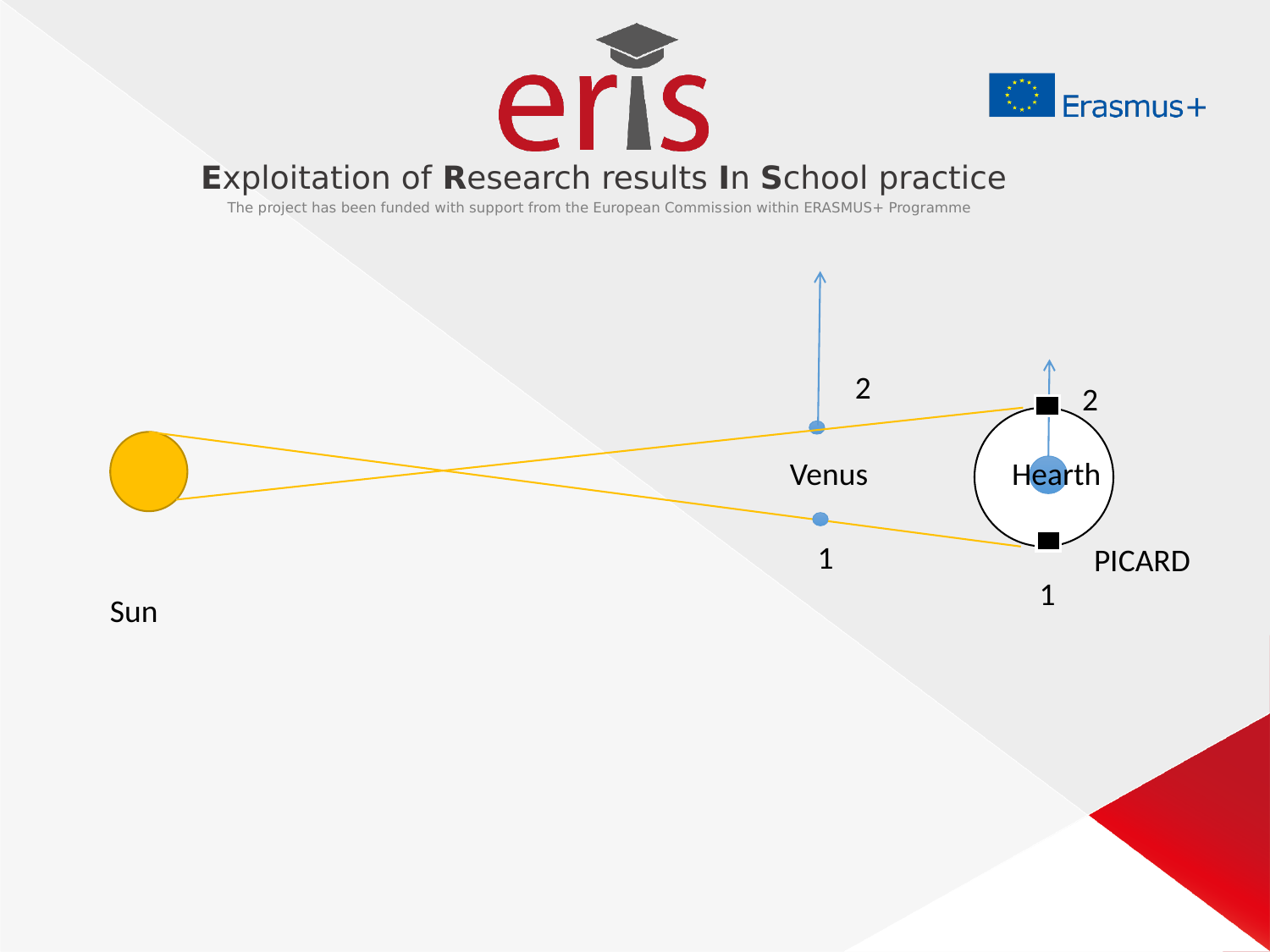

2
2

Venus
Hearth

1

PICARD
1
Sun